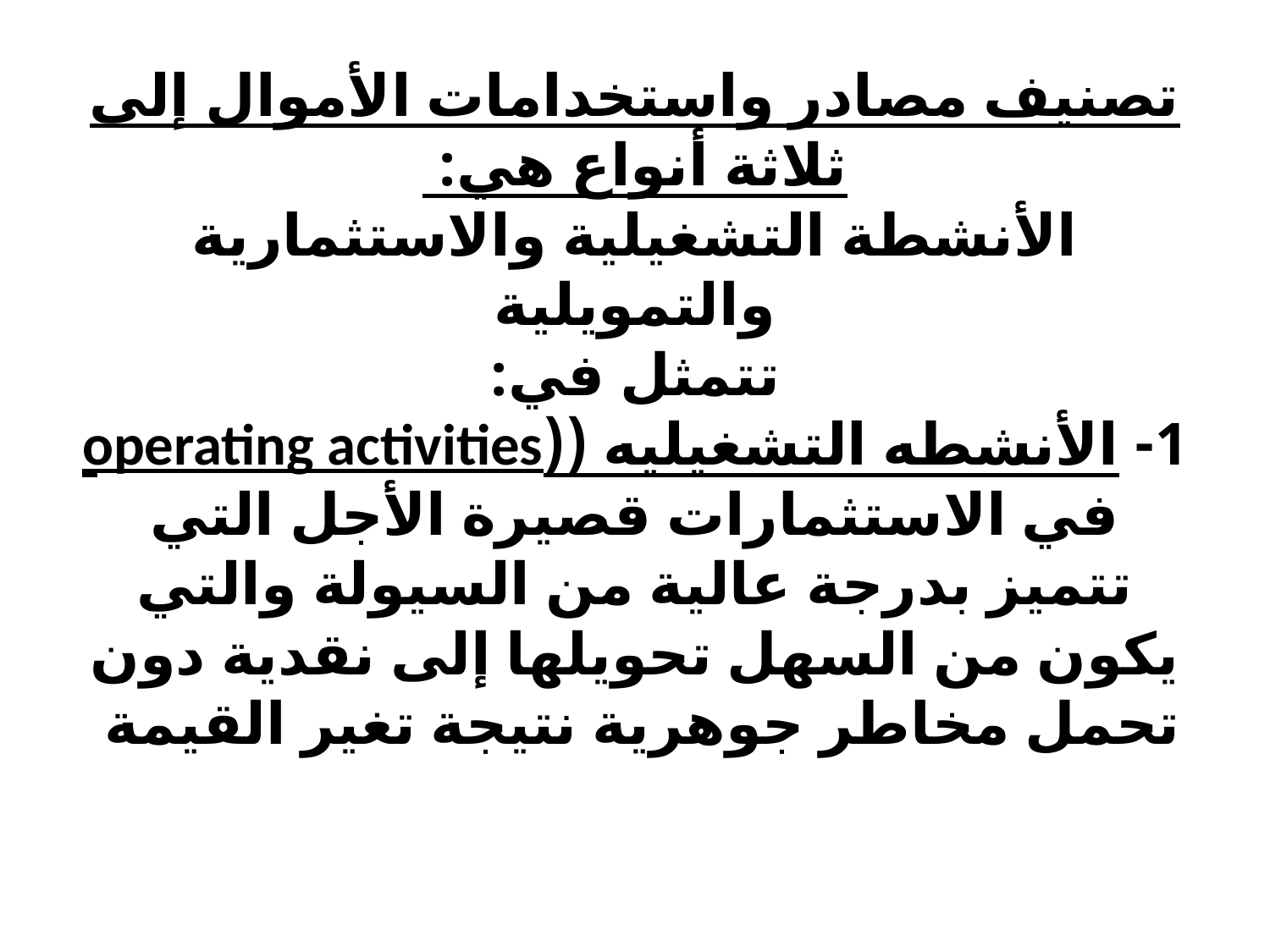

# تصنيف مصادر واستخدامات الأموال إلى ثلاثة أنواع هي: الأنشطة التشغيلية والاستثمارية والتمويلية تتمثل في: 1- الأنشطه التشغيليه ((operating activities في الاستثمارات قصيرة الأجل التي تتميز بدرجة عالية من السيولة والتي يكون من السهل تحويلها إلى نقدية دون تحمل مخاطر جوهرية نتيجة تغير القيمة